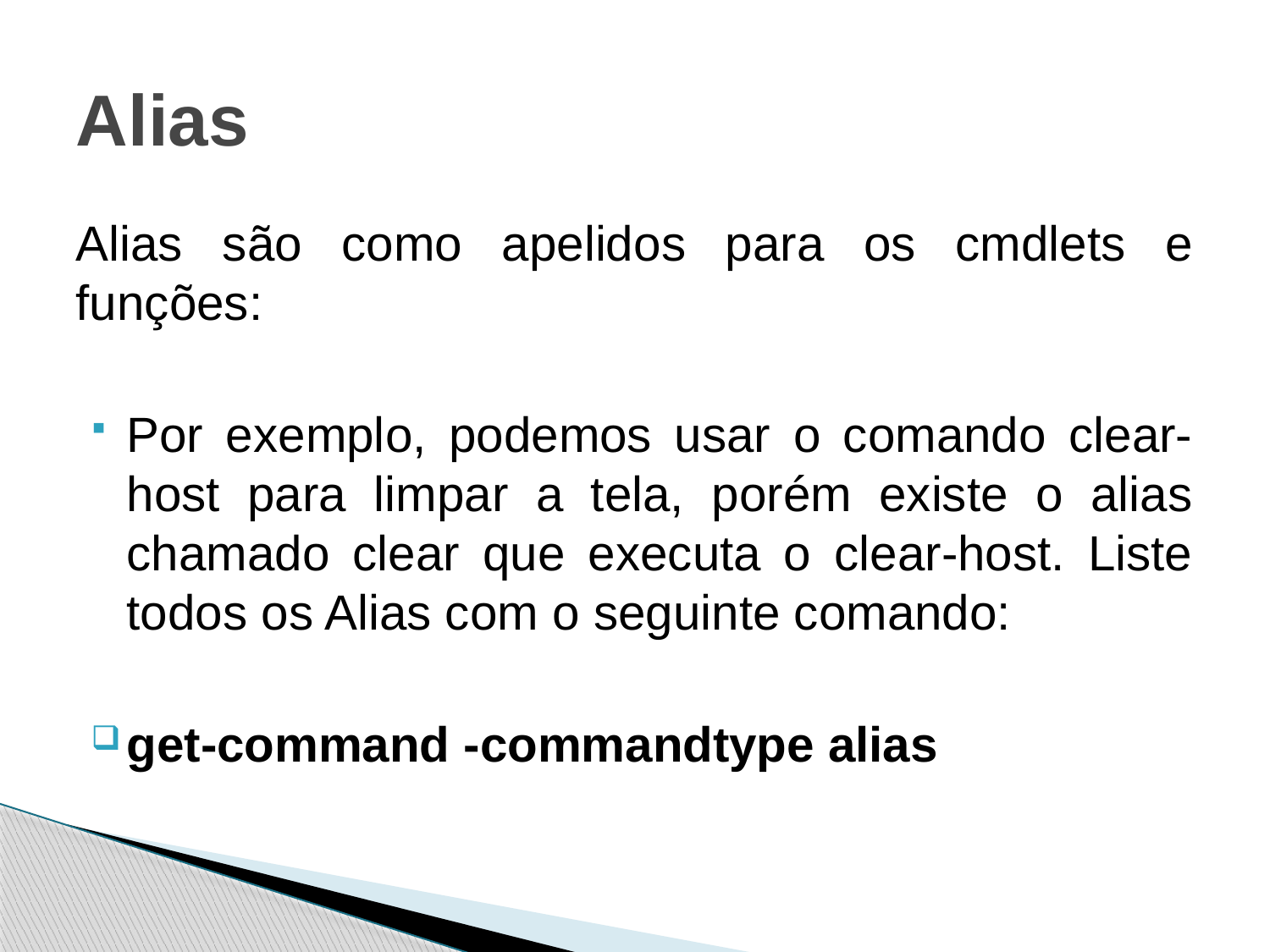

# Alias
Alias são como apelidos para os cmdlets e funções:

Por exemplo, podemos usar o comando clear-host para limpar a tela, porém existe o alias chamado clear que executa o clear-host. Liste todos os Alias com o seguinte comando:

get-command -commandtype alias